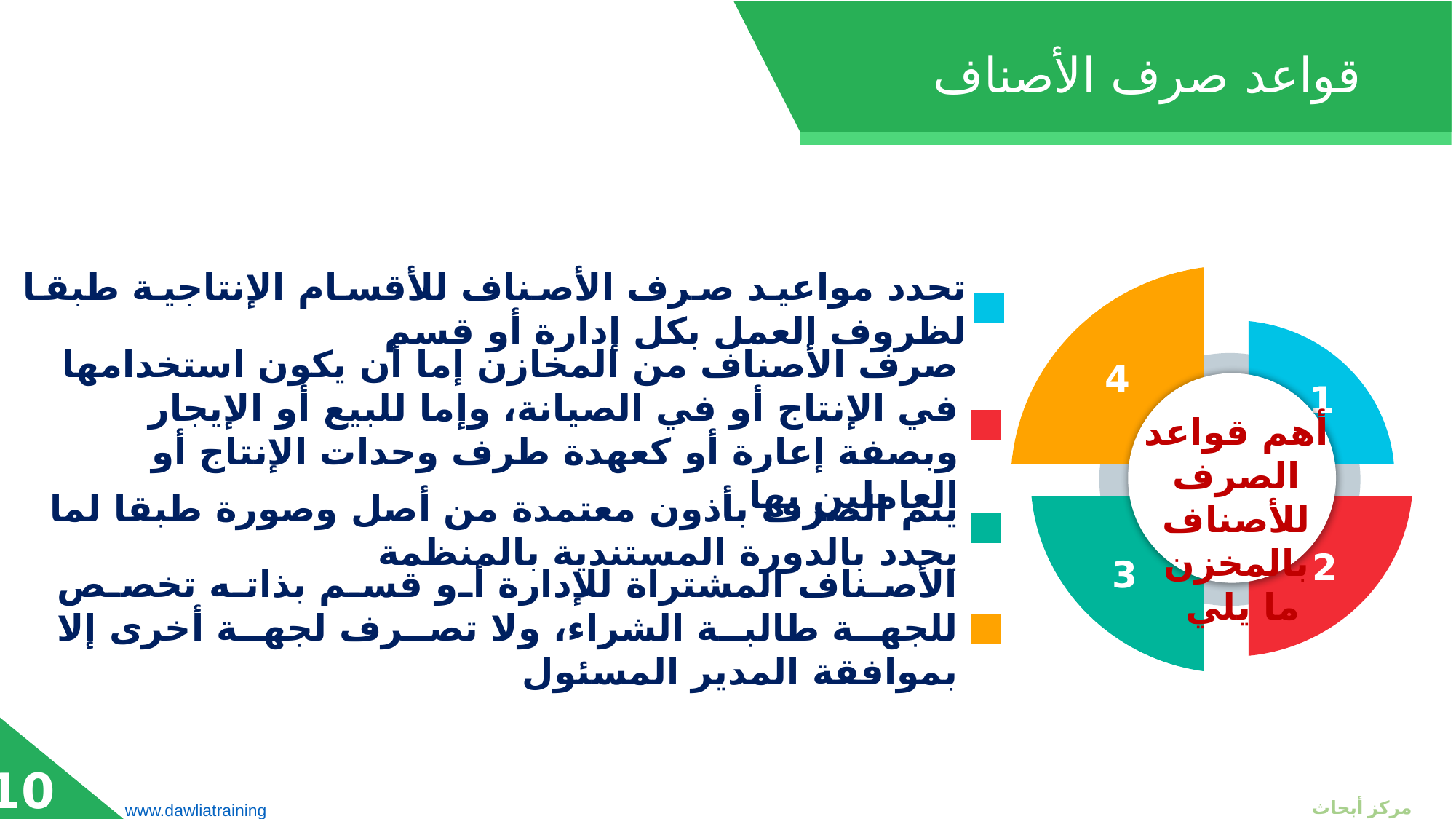

قواعد صرف الأصناف

4
تحدد مواعيد صرف الأصناف للأقسام الإنتاجية طبقا لظروف العمل بكل إدارة أو قسم

1

أهم قواعد الصرف للأصناف بالمخزن ما يلي
صرف الأصناف من المخازن إما أن يكون استخدامها في الإنتاج أو في الصيانة، وإما للبيع أو الإيجار وبصفة إعارة أو كعهدة طرف وحدات الإنتاج أو العاملين بها

3

2
يتم الصرف بأذون معتمدة من أصل وصورة طبقا لما يحدد بالدورة المستندية بالمنظمة

الأصناف المشتراة للإدارة أو قسم بذاته تخصص للجهة طالبة الشراء، ولا تصرف لجهة أخرى إلا بموافقة المدير المسئول

106
مركز أبحاث الدولية للتدريب
www.dawliatraining.com